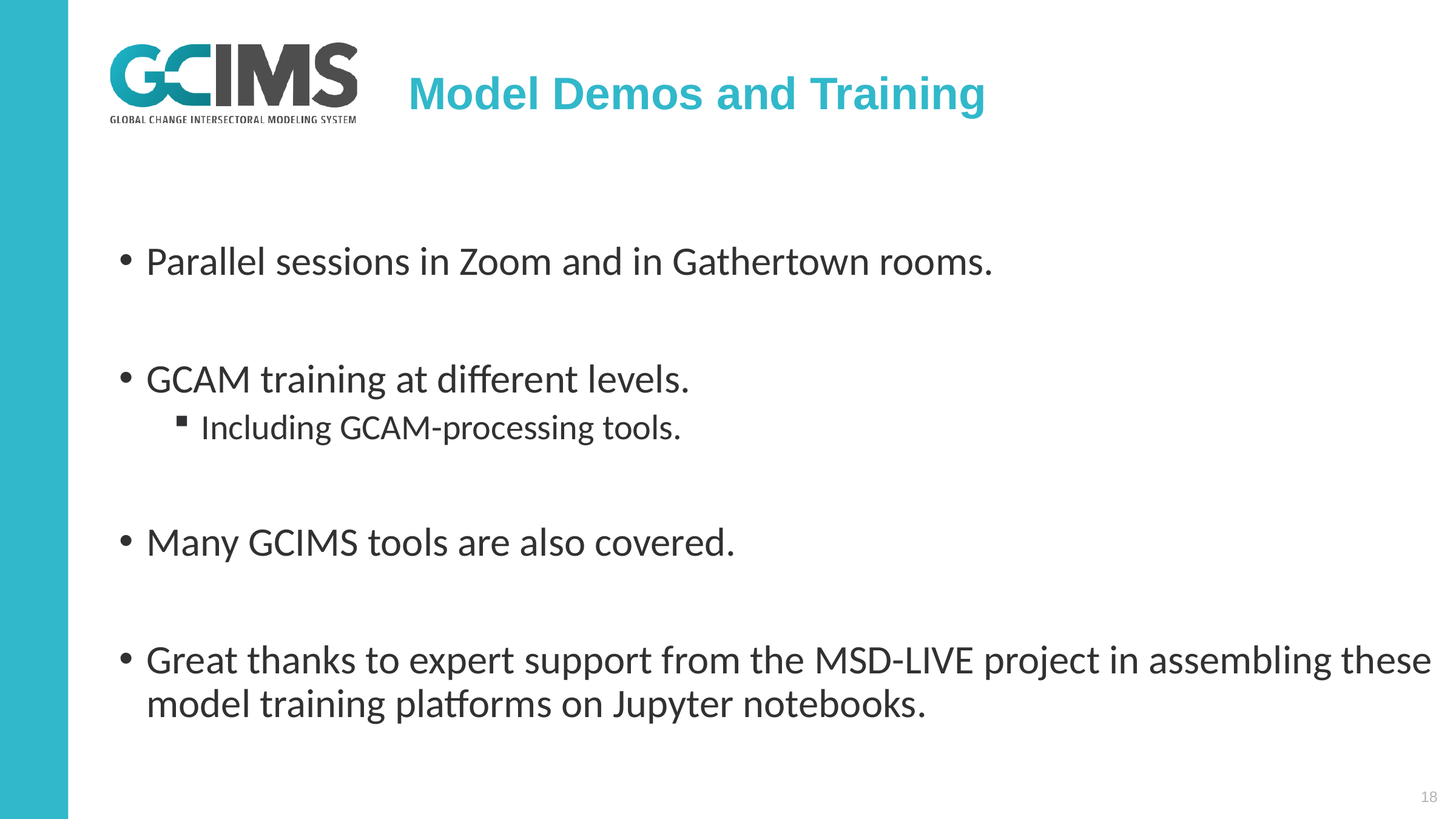

# Model Demos and Training

Parallel sessions in Zoom and in Gathertown rooms.

GCAM training at different levels.
Including GCAM-processing tools.

Many GCIMS tools are also covered.

Great thanks to expert support from the MSD-LIVE project in assembling these model training platforms on Jupyter notebooks.

18